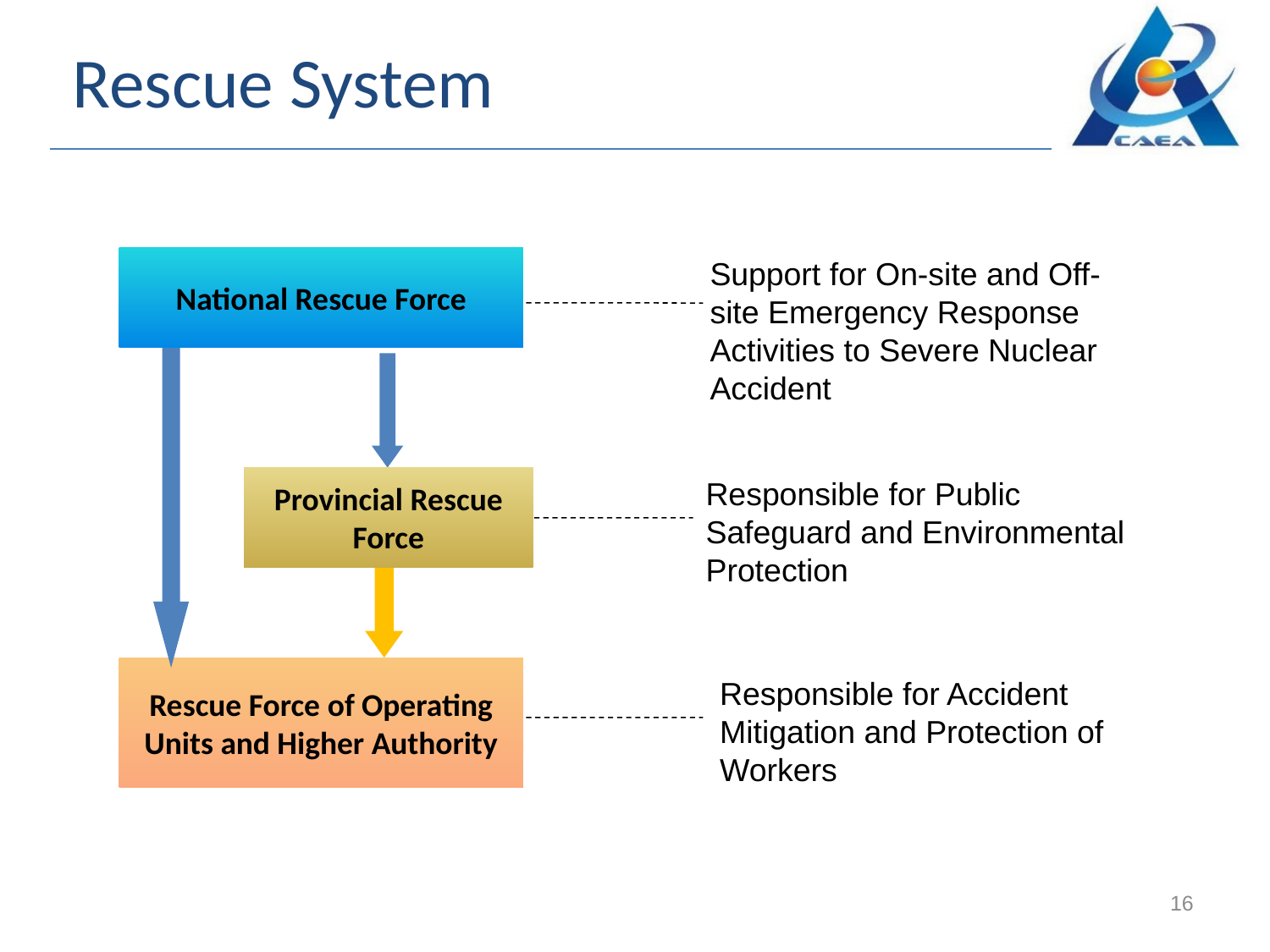

# Rescue System
National Rescue Force
Support for On-site and Off-site Emergency Response Activities to Severe Nuclear Accident

Provincial Rescue Force
Responsible for Public Safeguard and Environmental Protection

Rescue Force of Operating Units and Higher Authority
Responsible for Accident Mitigation and Protection of Workers

16